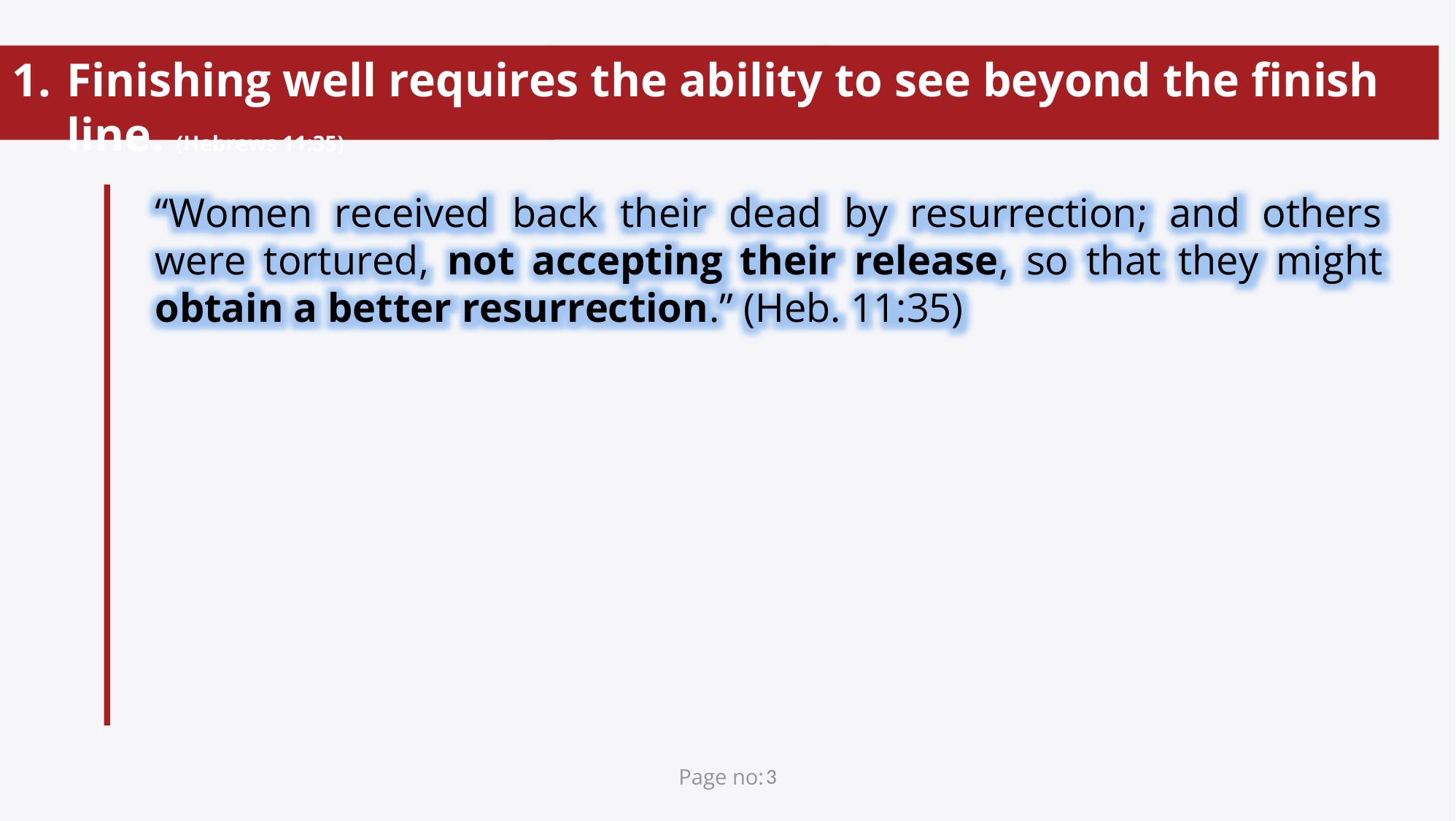

Finishing well requires the ability to see beyond the finish line. (Hebrews 11:35)

“Women received back their dead by resurrection; and others were tortured, not accepting their release, so that they might obtain a better resurrection.” (Heb. 11:35)